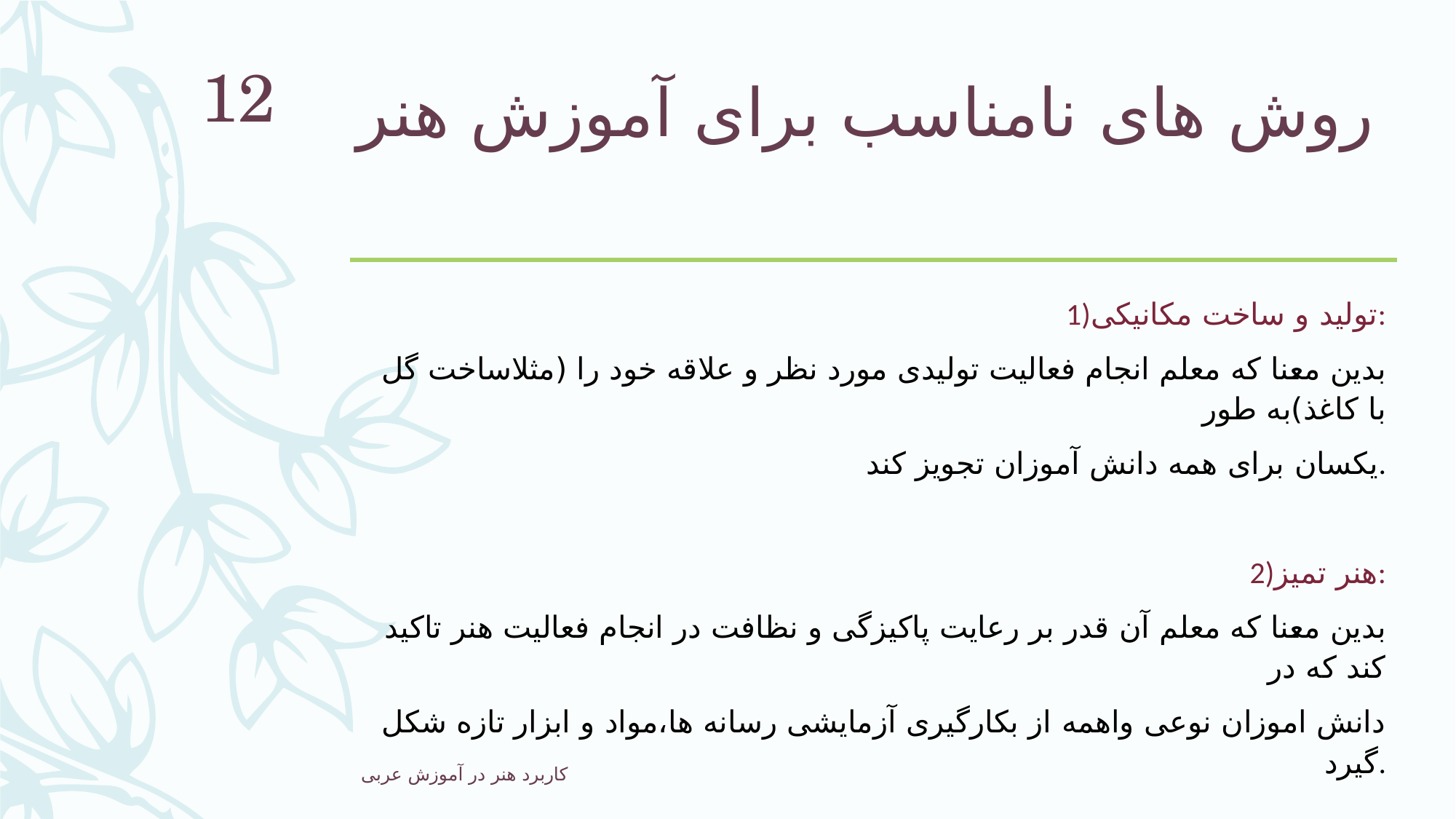

# روش های نامناسب برای آموزش هنر
12
1)تولید و ساخت مکانیکی:
بدین معنا که معلم انجام فعالیت تولیدی مورد نظر و علاقه خود را (مثلاساخت گل با کاغذ)به طور
 یکسان برای همه دانش آموزان تجویز کند.

2)هنر تمیز:
بدین معنا که معلم آن قدر بر رعایت پاکیزگی و نظافت در انجام فعالیت هنر تاکید کند که در
 دانش اموزان نوعی واهمه از بکارگیری آزمایشی رسانه ها،مواد و ابزار تازه شکل گیرد.

کاربرد هنر در آموزش عربی